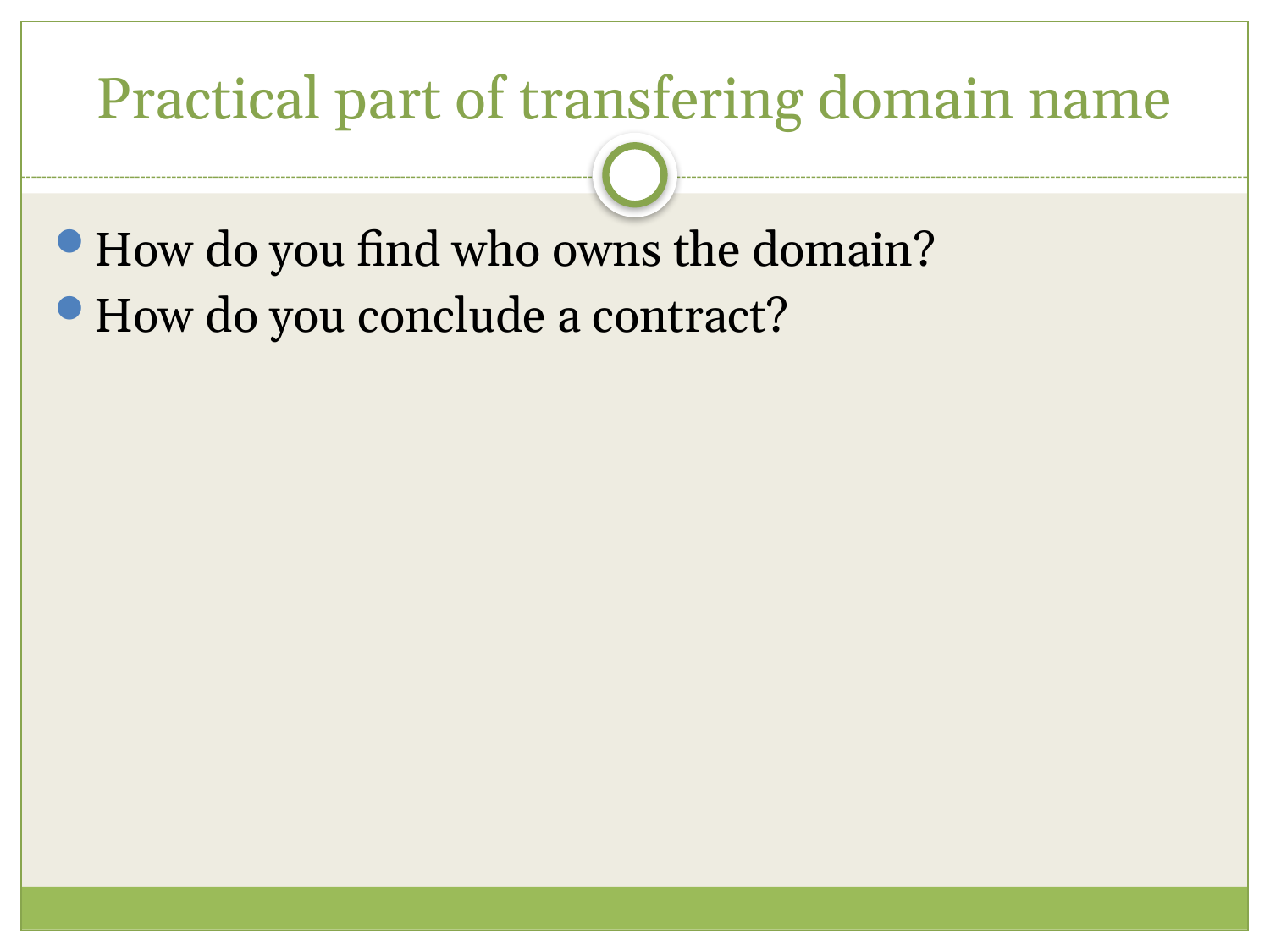

# Practical part of transfering domain name
How do you find who owns the domain?
How do you conclude a contract?